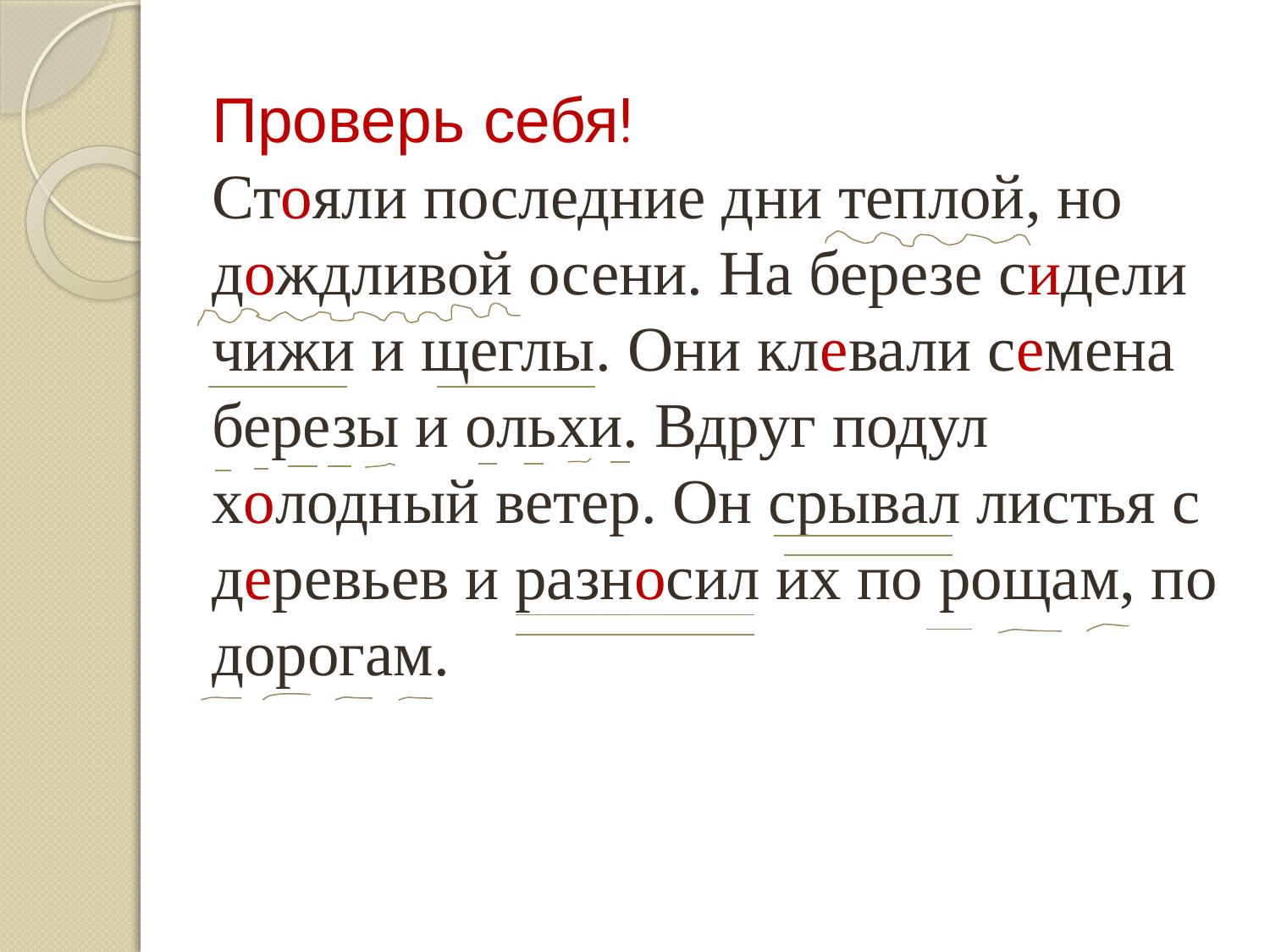

# Проверь себя! Стояли последние дни теплой, но дождливой осени. На березе сидели чижи и щеглы. Они клевали семена березы и ольхи. Вдруг подул холодный ветер. Он срывал листья с деревьев и разносил их по рощам, по дорогам.